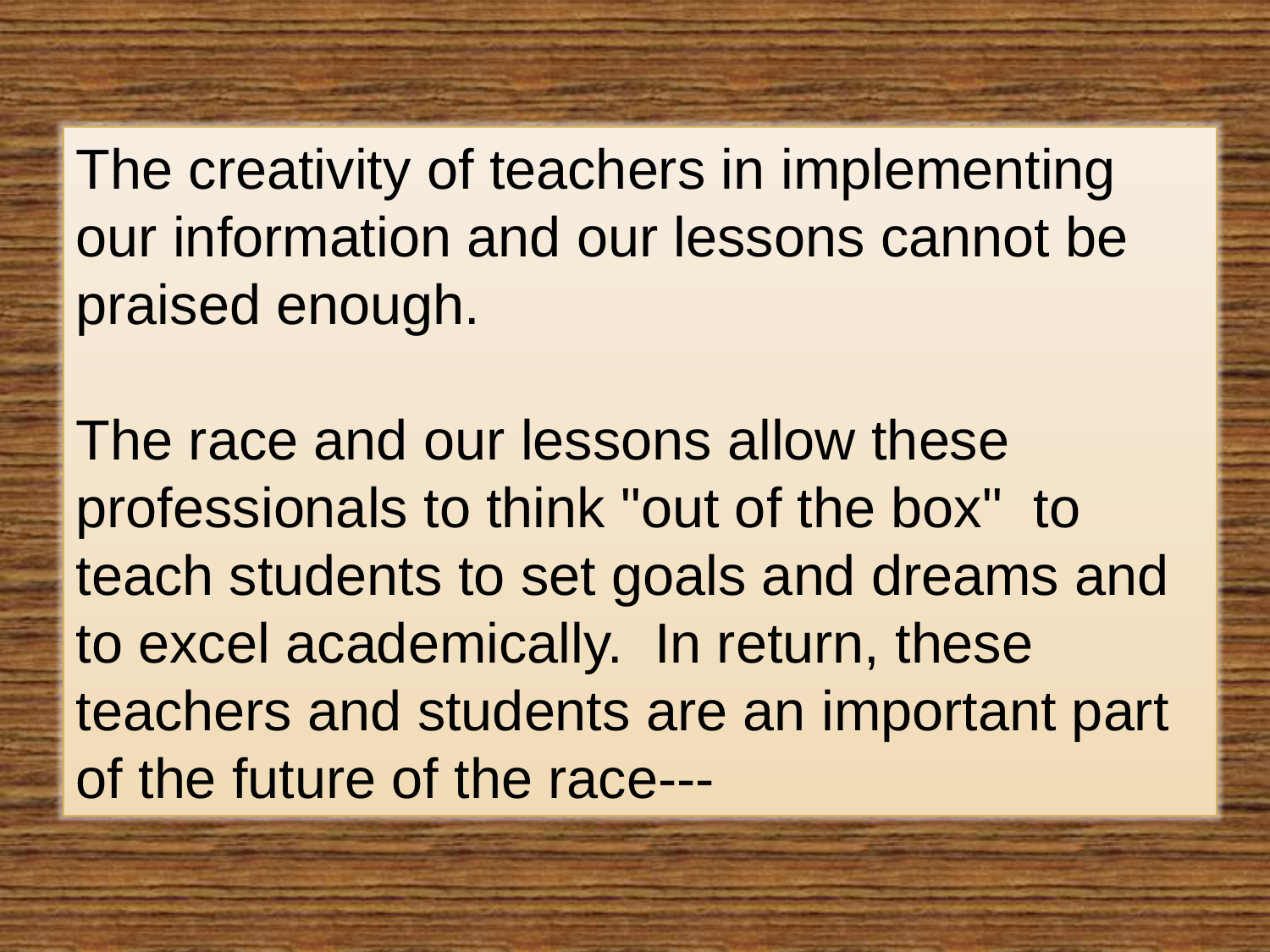

The creativity of teachers in implementing our information and our lessons cannot be praised enough.

The race and our lessons allow these professionals to think "out of the box"  to teach students to set goals and dreams and to excel academically.  In return, these teachers and students are an important part of the future of the race---